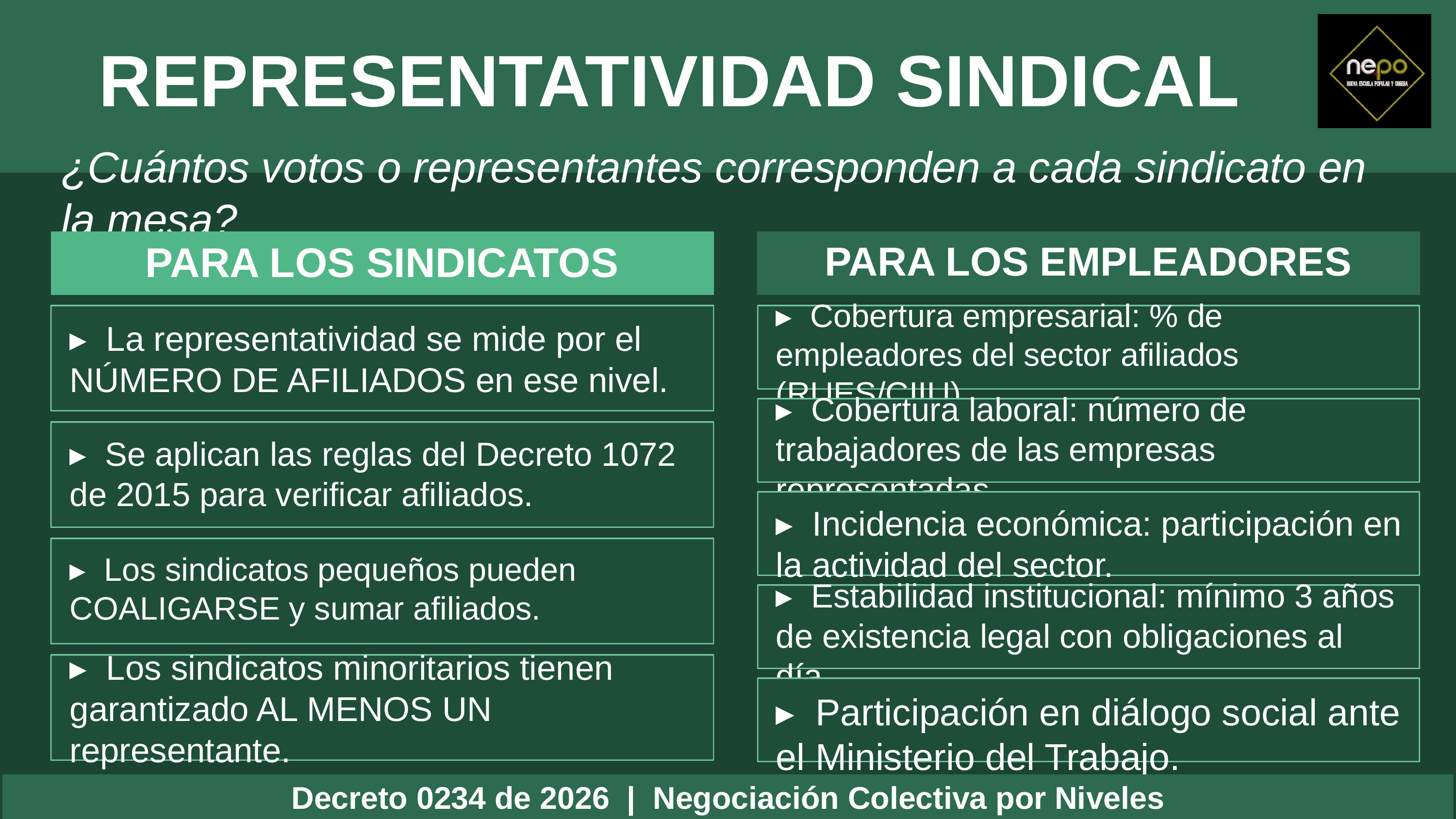

REPRESENTATIVIDAD SINDICAL

¿Cuántos votos o representantes corresponden a cada sindicato en la mesa?

PARA LOS SINDICATOS

PARA LOS EMPLEADORES

▸  Cobertura empresarial: % de empleadores del sector afiliados (RUES/CIIU).

▸  La representatividad se mide por el NÚMERO DE AFILIADOS en ese nivel.

▸  Cobertura laboral: número de trabajadores de las empresas representadas.

▸  Se aplican las reglas del Decreto 1072 de 2015 para verificar afiliados.

▸  Incidencia económica: participación en la actividad del sector.

▸  Los sindicatos pequeños pueden COALIGARSE y sumar afiliados.

▸  Estabilidad institucional: mínimo 3 años de existencia legal con obligaciones al día.

▸  Los sindicatos minoritarios tienen garantizado AL MENOS UN representante.

▸  Participación en diálogo social ante el Ministerio del Trabajo.

Decreto 0234 de 2026  |  Negociación Colectiva por Niveles